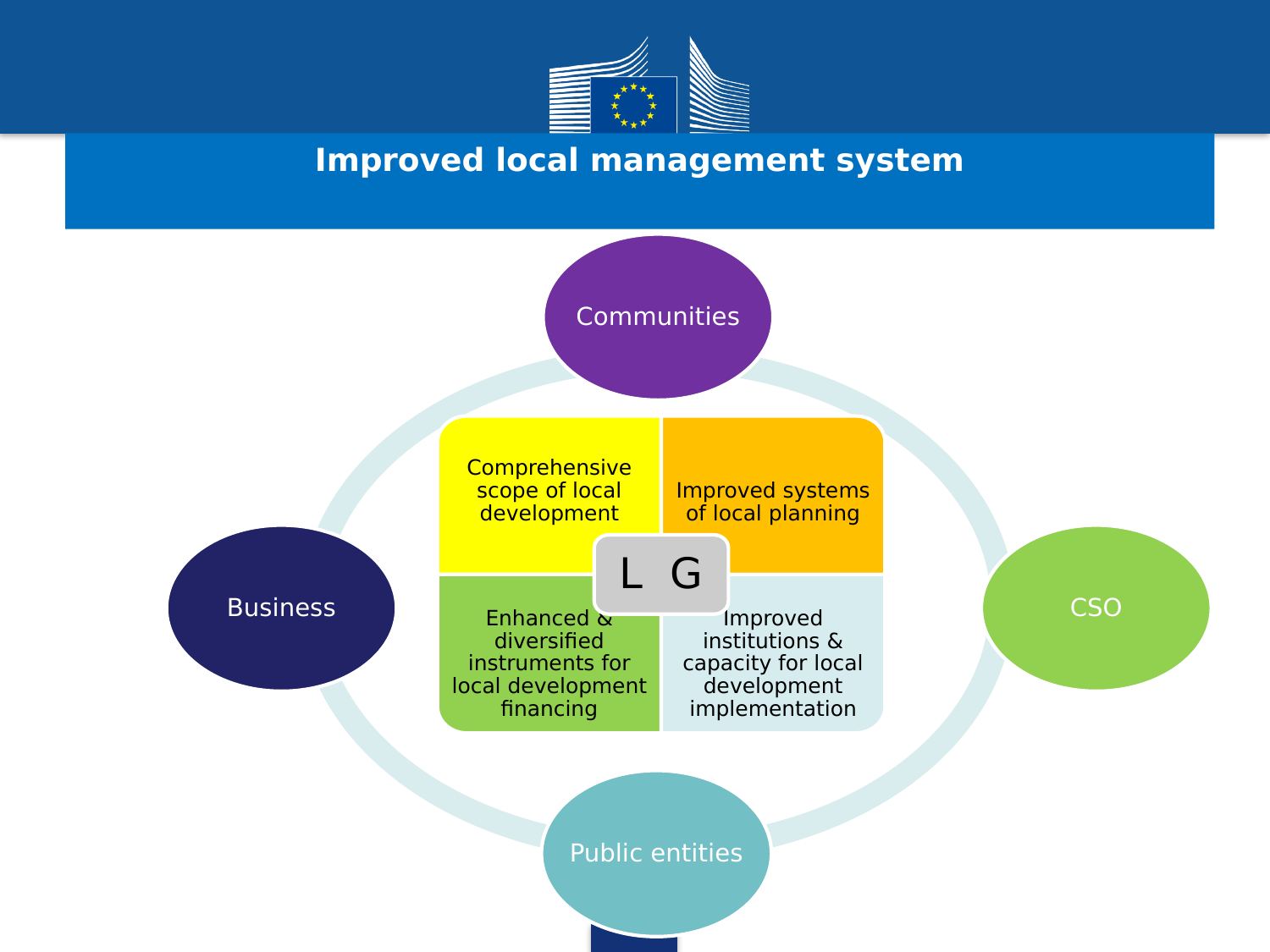

Improved local management system
Communities

Comprehensive scope of local development
Improved systems of local planning
L  G
Improved institutions & capacity for local development implementation
Enhanced & diversified instruments for local development financing
Business
CSO
Public entities